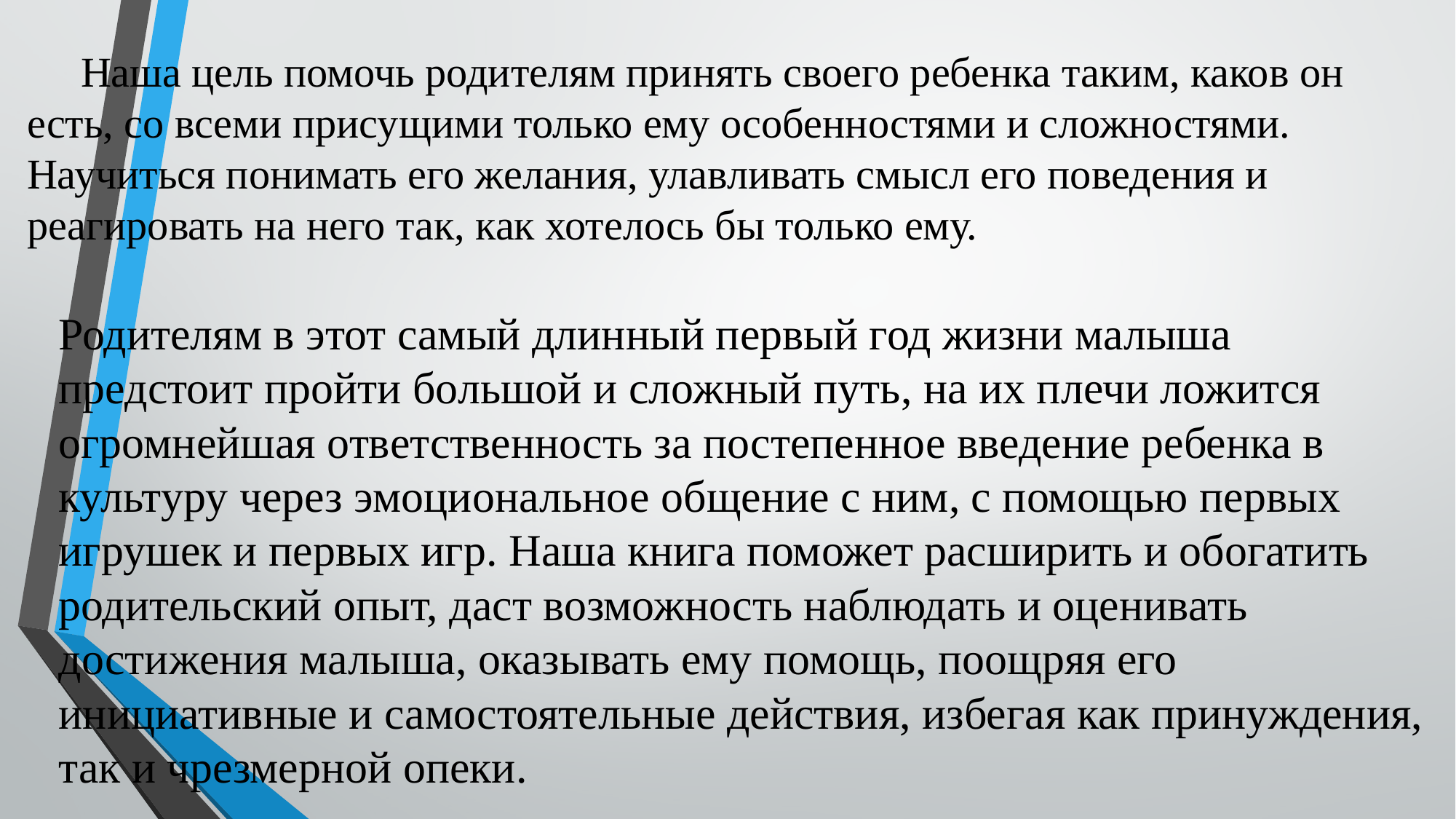

# Наша цель помочь родителям принять своего ребенка таким, каков он есть, со всеми присущими только ему особенностями и сложностями. Научиться понимать его желания, улавливать смысл его поведения и реагировать на него так, как хотелось бы только ему.
Родителям в этот самый длинный первый год жизни малыша предстоит пройти большой и сложный путь, на их плечи ложится огромнейшая ответственность за постепенное введение ребенка в культуру через эмоциональное общение с ним, с помощью первых игрушек и первых игр. Наша книга поможет расширить и обогатить родительский опыт, даст возможность наблюдать и оценивать достижения малыша, оказывать ему помощь, поощряя его инициативные и самостоятельные действия, избегая как принуждения, так и чрезмерной опеки.